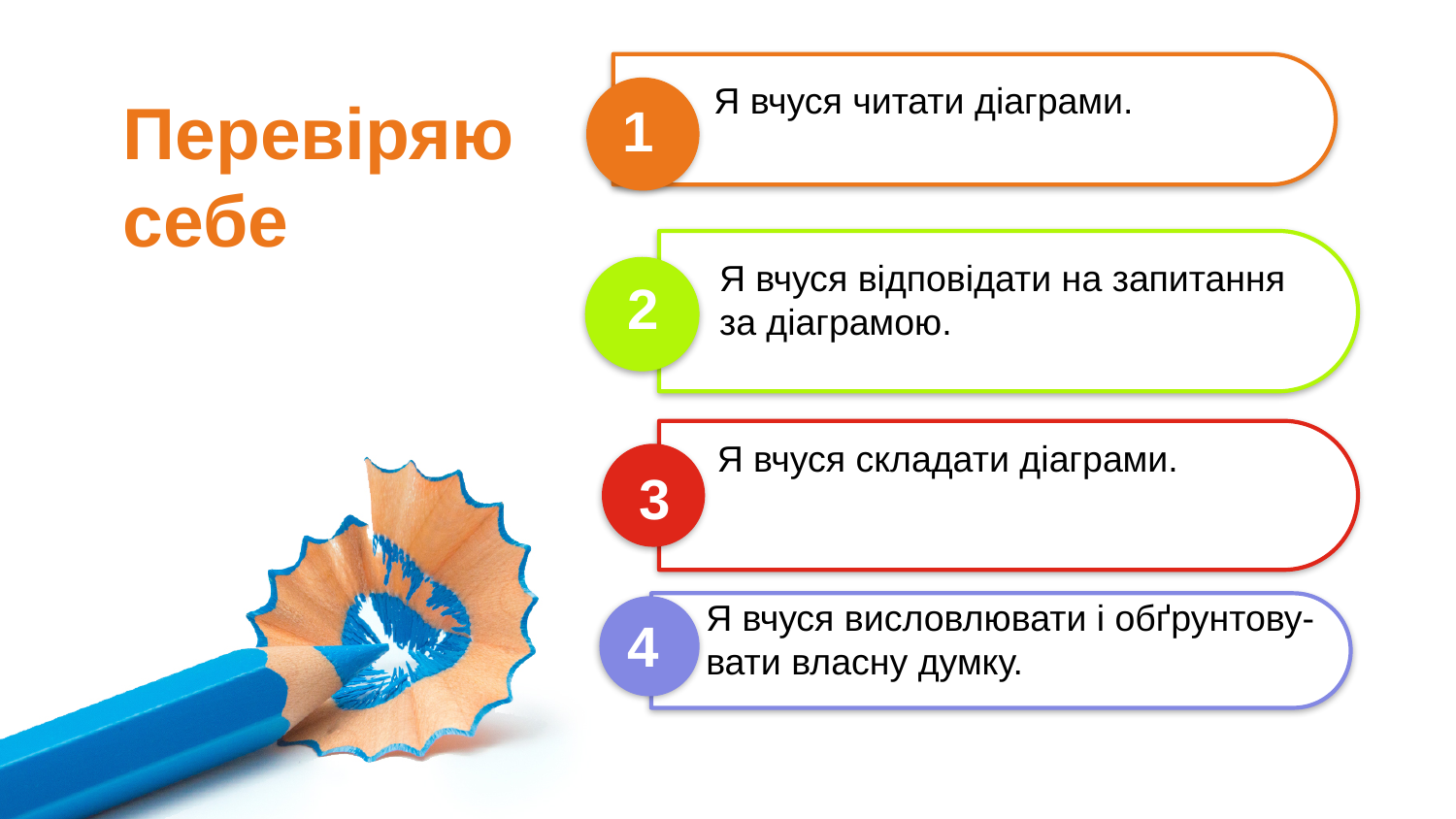

Я вчуся читати діаграми.
Перевіряю себе

1

Я вчуся відповідати на запитання за діаграмою.

2

Я вчуся складати діаграми.

3
Я вчуся висловлювати і обґрунтову-
вати власну думку.

4